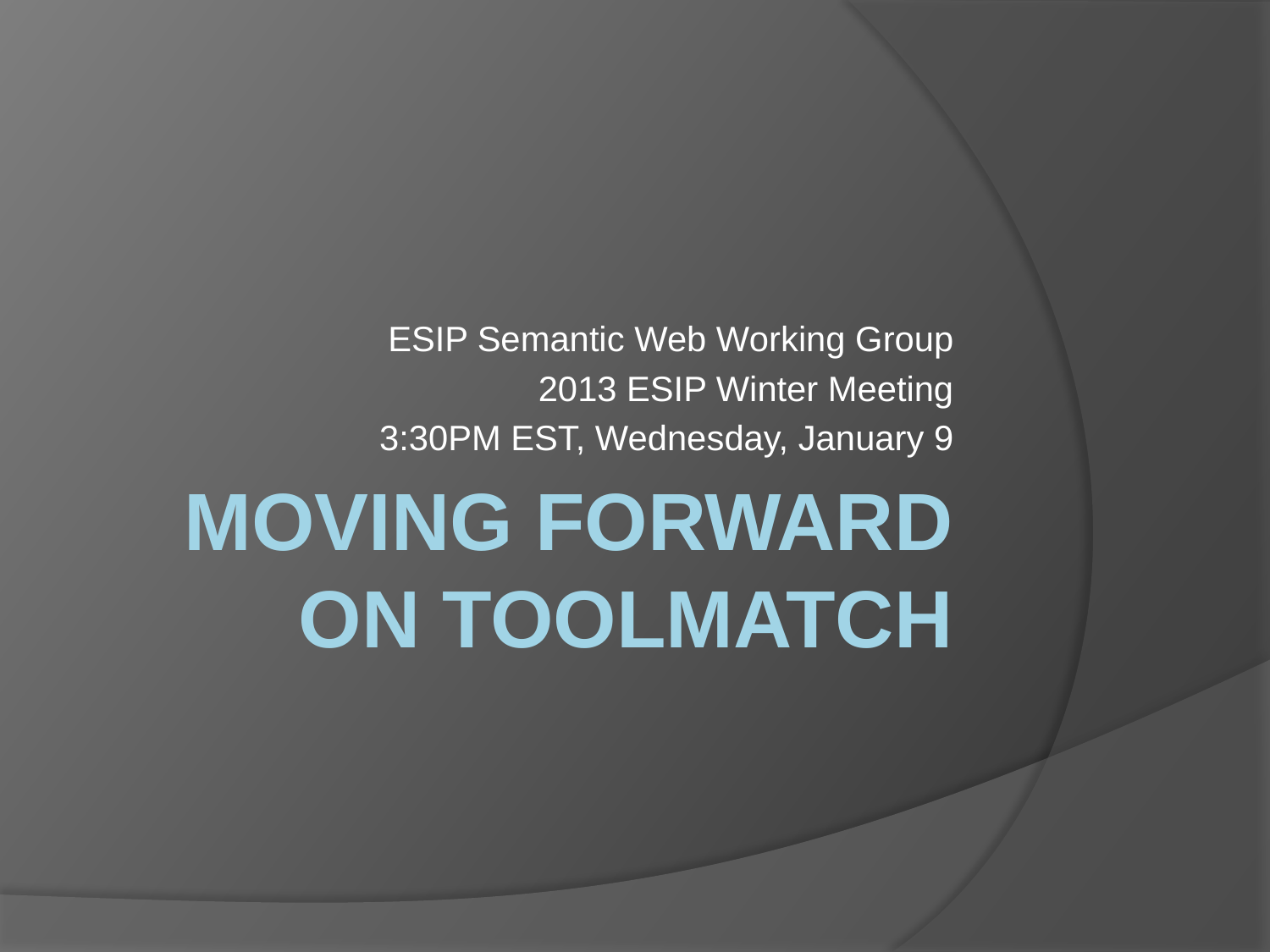

ESIP Semantic Web Working Group
2013 ESIP Winter Meeting
3:30PM EST, Wednesday, January 9
# Moving forward on toolmatch